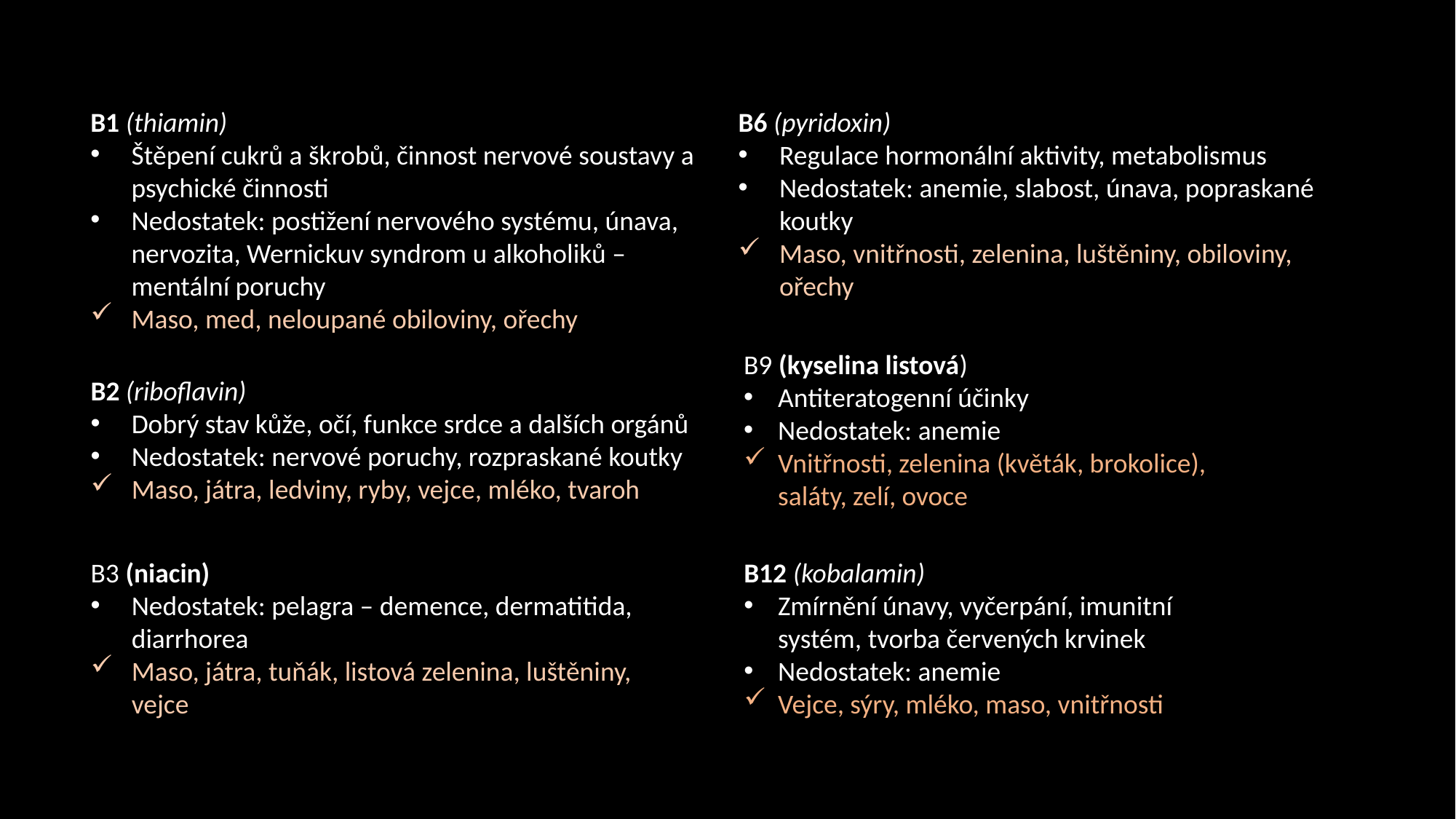

B1 (thiamin)
Štěpení cukrů a škrobů, činnost nervové soustavy a psychické činnosti
Nedostatek: postižení nervového systému, únava, nervozita, Wernickuv syndrom u alkoholiků – mentální poruchy
Maso, med, neloupané obiloviny, ořechy

B6 (pyridoxin)
Regulace hormonální aktivity, metabolismus
Nedostatek: anemie, slabost, únava, popraskané koutky
Maso, vnitřnosti, zelenina, luštěniny, obiloviny, ořechy

B9 (kyselina listová)
Antiteratogenní účinky
Nedostatek: anemie
Vnitřnosti, zelenina (květák, brokolice), saláty, zelí, ovoce
B2 (riboflavin)
Dobrý stav kůže, očí, funkce srdce a dalších orgánů
Nedostatek: nervové poruchy, rozpraskané koutky
Maso, játra, ledviny, ryby, vejce, mléko, tvaroh

B3 (niacin)
Nedostatek: pelagra – demence, dermatitida, diarrhorea
Maso, játra, tuňák, listová zelenina, luštěniny, vejce

B12 (kobalamin)
Zmírnění únavy, vyčerpání, imunitní systém, tvorba červených krvinek
Nedostatek: anemie
Vejce, sýry, mléko, maso, vnitřnosti